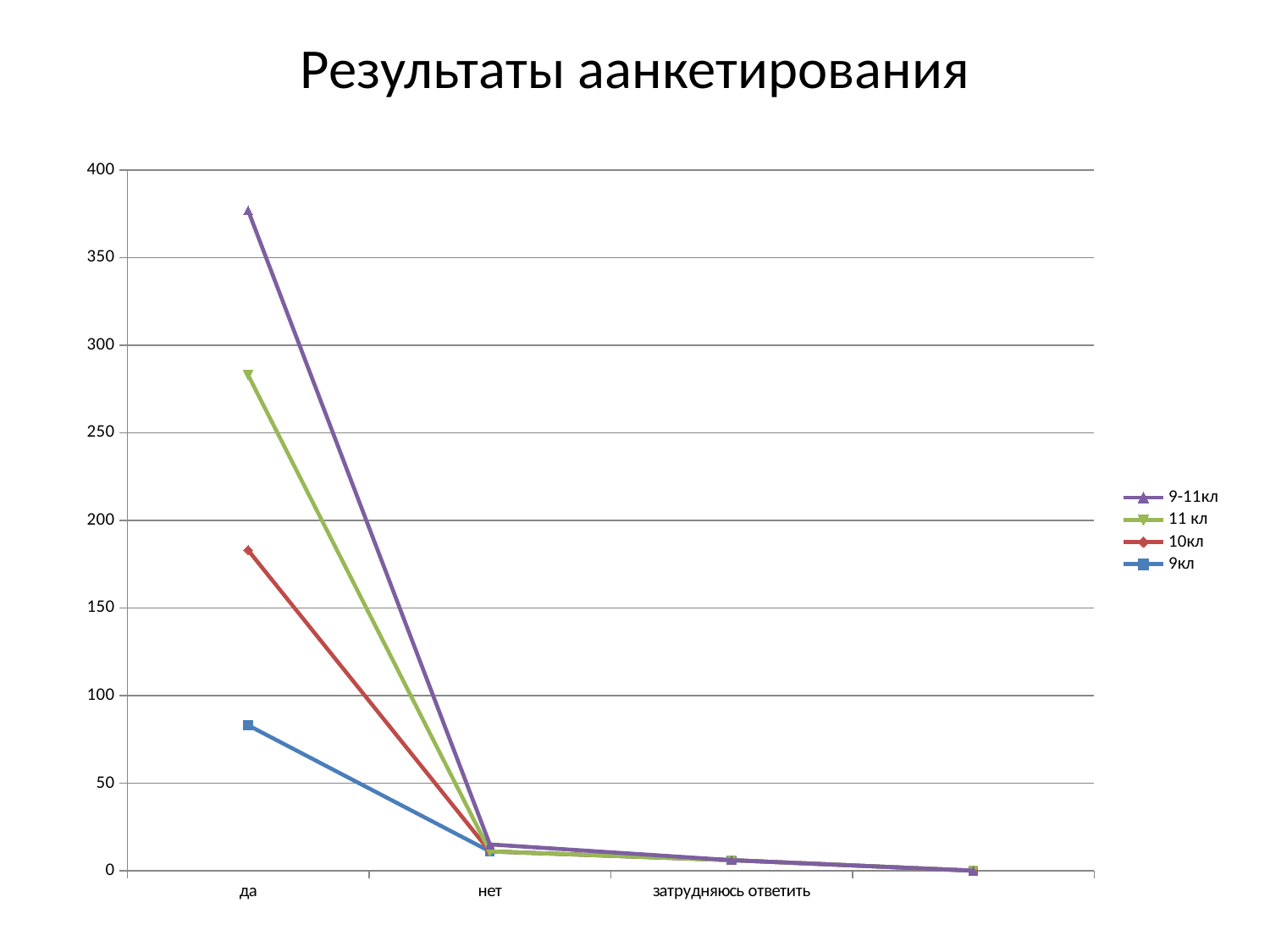

# Результаты аанкетирования

### Chart

| Category | 9кл | 10кл | 11 кл | 9-11кл |
|---|---|---|---|---|
| да | 83.0 | 100.0 | 100.0 | 94.0 |
| нет | 11.0 | 0.0 | 0.0 | 4.0 |
| затрудняюсь ответить | 6.0 | 0.0 | 0.0 | None |